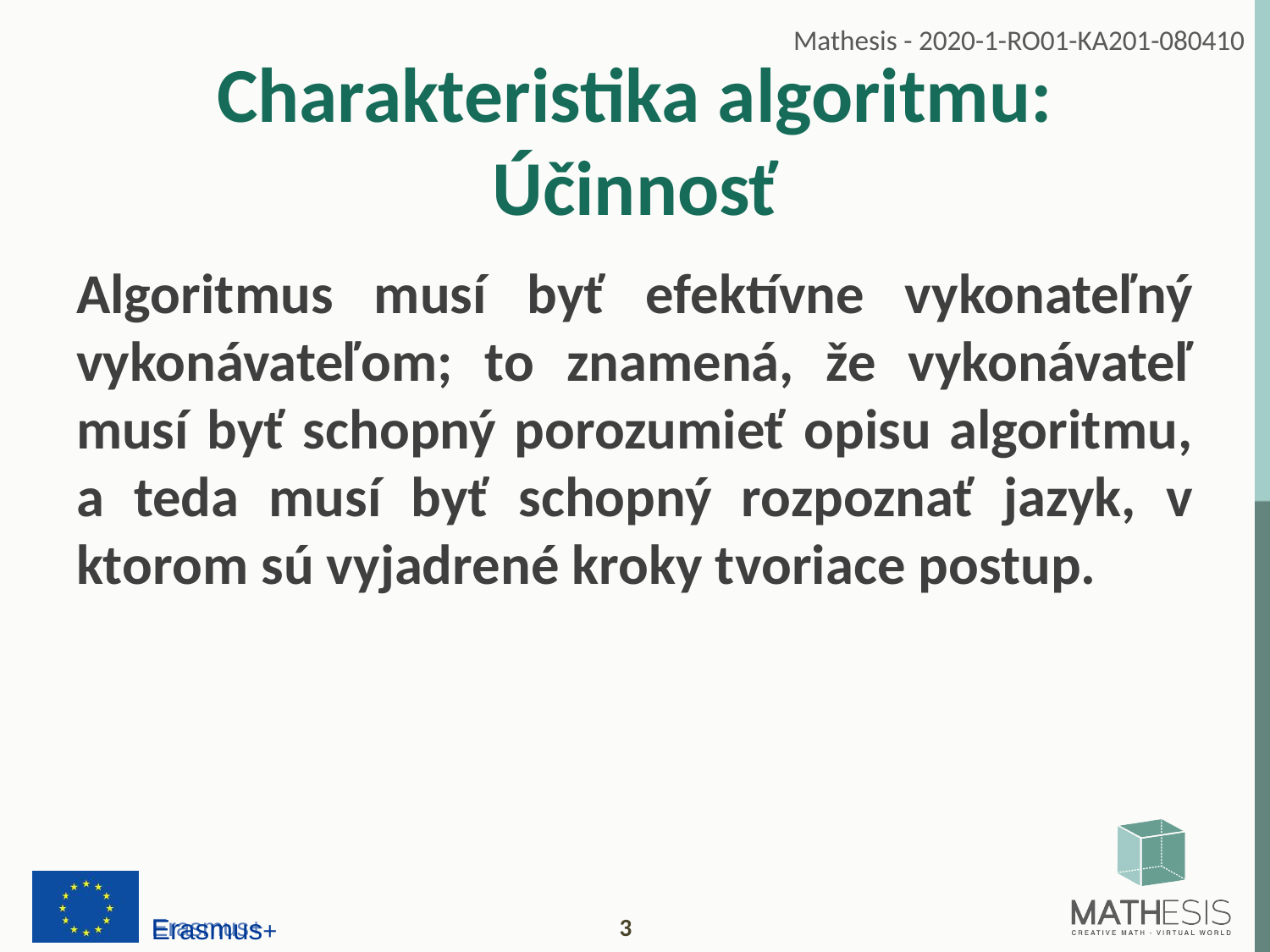

# Charakteristika algoritmu: Účinnosť
Algoritmus musí byť efektívne vykonateľný vykonávateľom; to znamená, že vykonávateľ musí byť schopný porozumieť opisu algoritmu, a teda musí byť schopný rozpoznať jazyk, v ktorom sú vyjadrené kroky tvoriace postup.